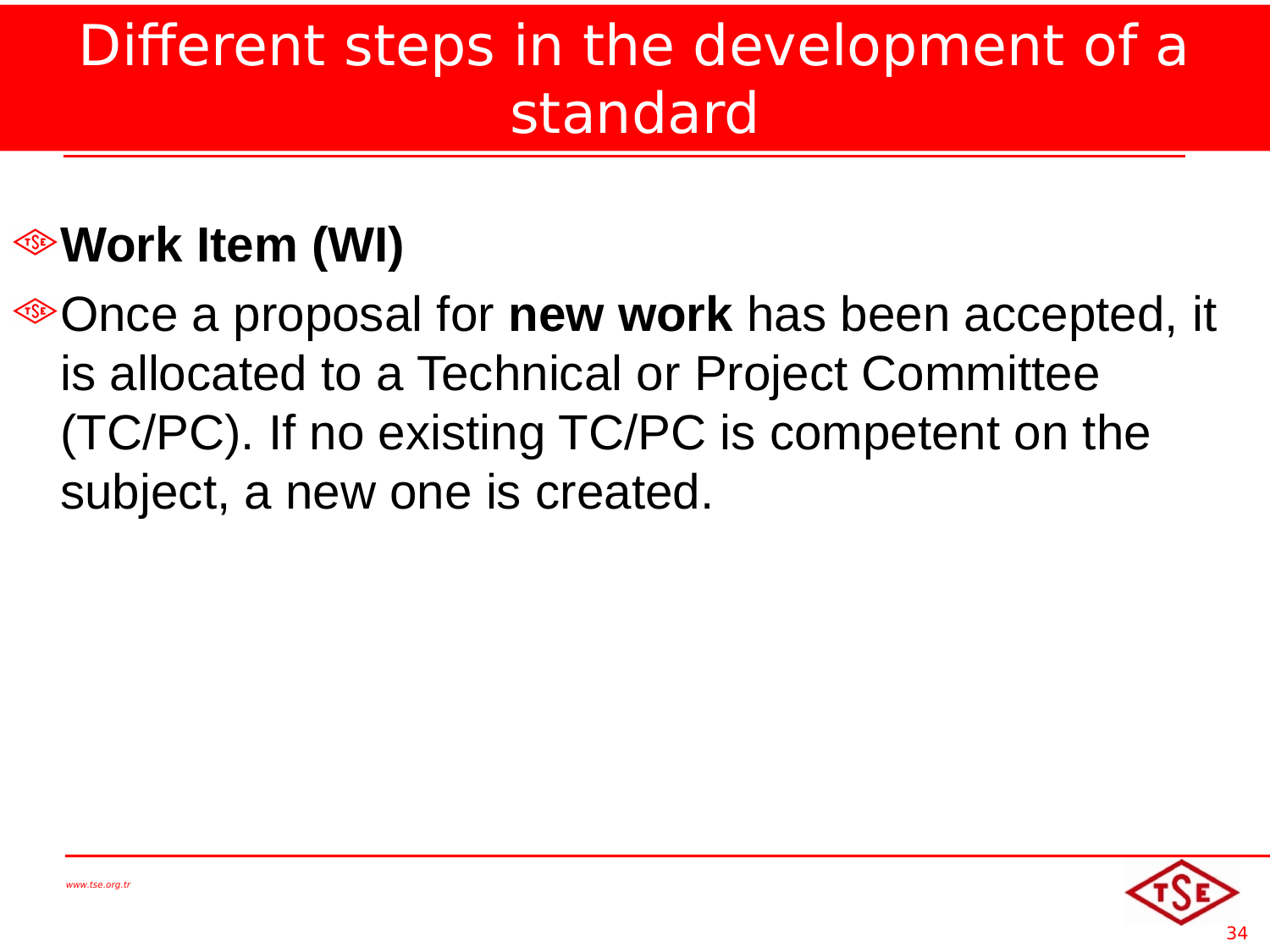

# Different steps in the development of a standard
Work Item (WI)
Once a proposal for new work has been accepted, it is allocated to a Technical or Project Committee (TC/PC). If no existing TC/PC is competent on the subject, a new one is created.

www.tse.org.tr
34